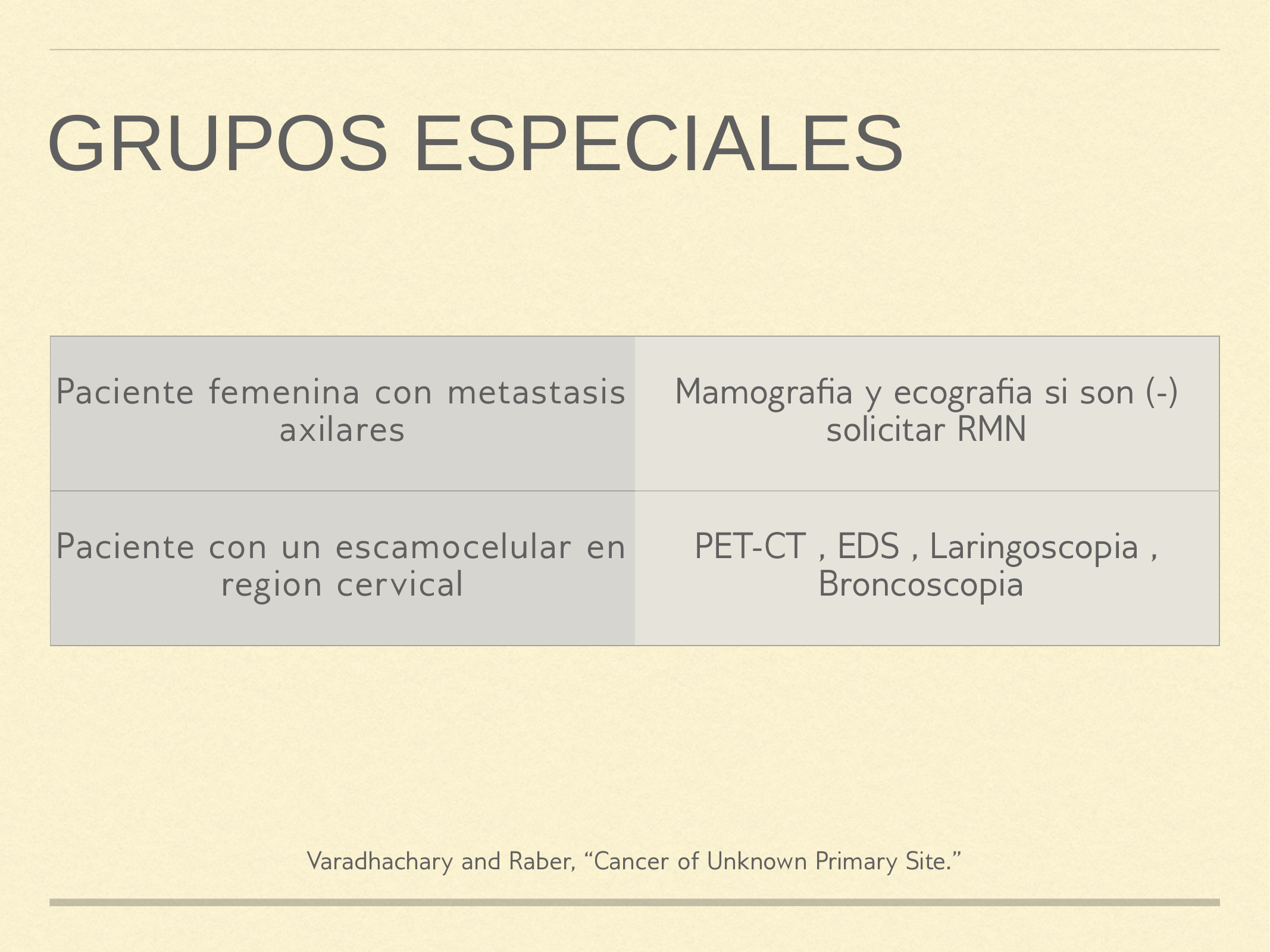

Grupos especiales
| Paciente femenina con metastasis axilares | Mamografia y ecografia si son (-) solicitar RMN |
| --- | --- |
| Paciente con un escamocelular en region cervical | PET-CT , EDS , Laringoscopia , Broncoscopia |
Varadhachary and Raber, “Cancer of Unknown Primary Site.”